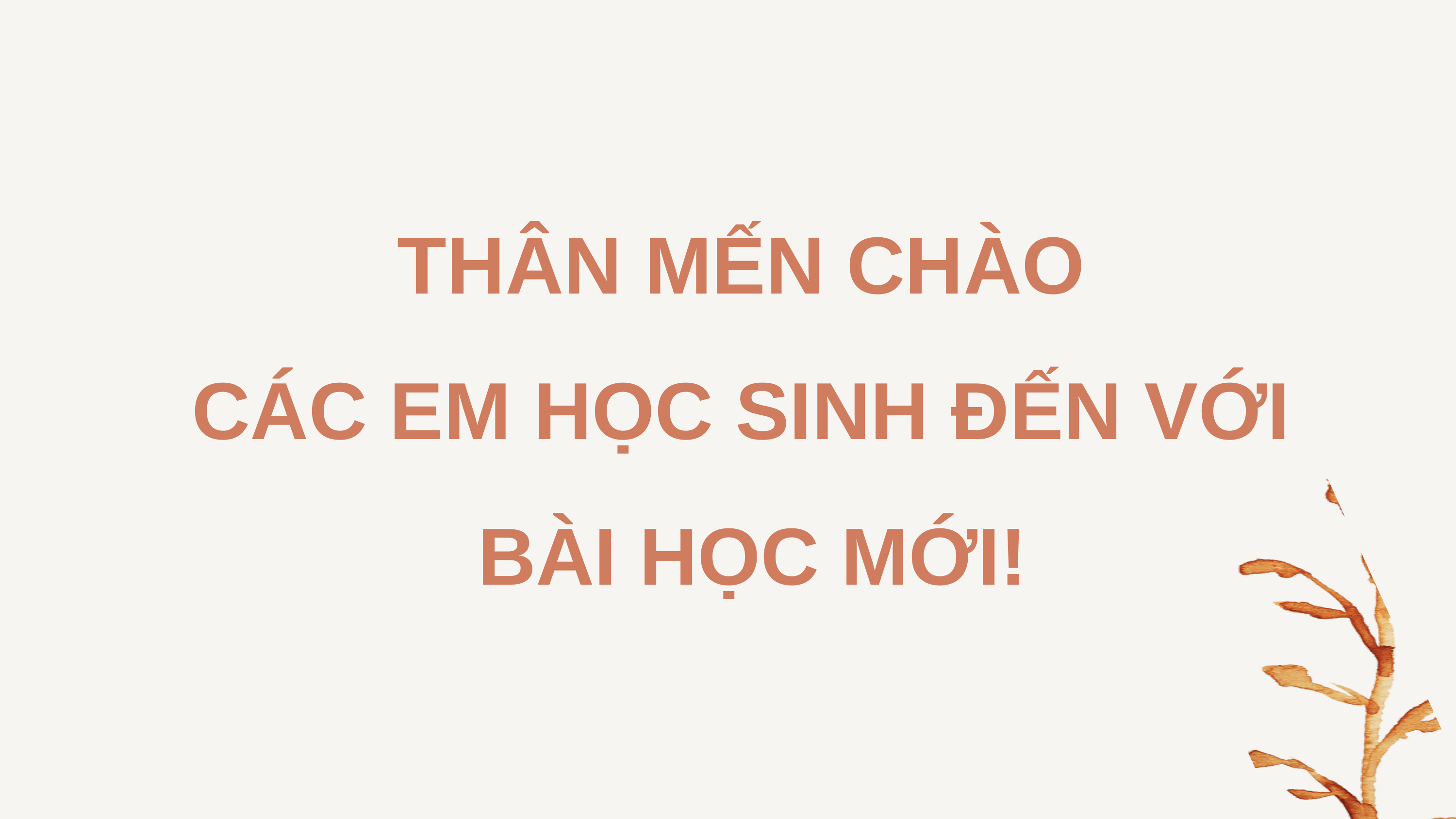

THÂN MẾN CHÀO
CÁC EM HỌC SINH ĐẾN VỚI
BÀI HỌC MỚI!